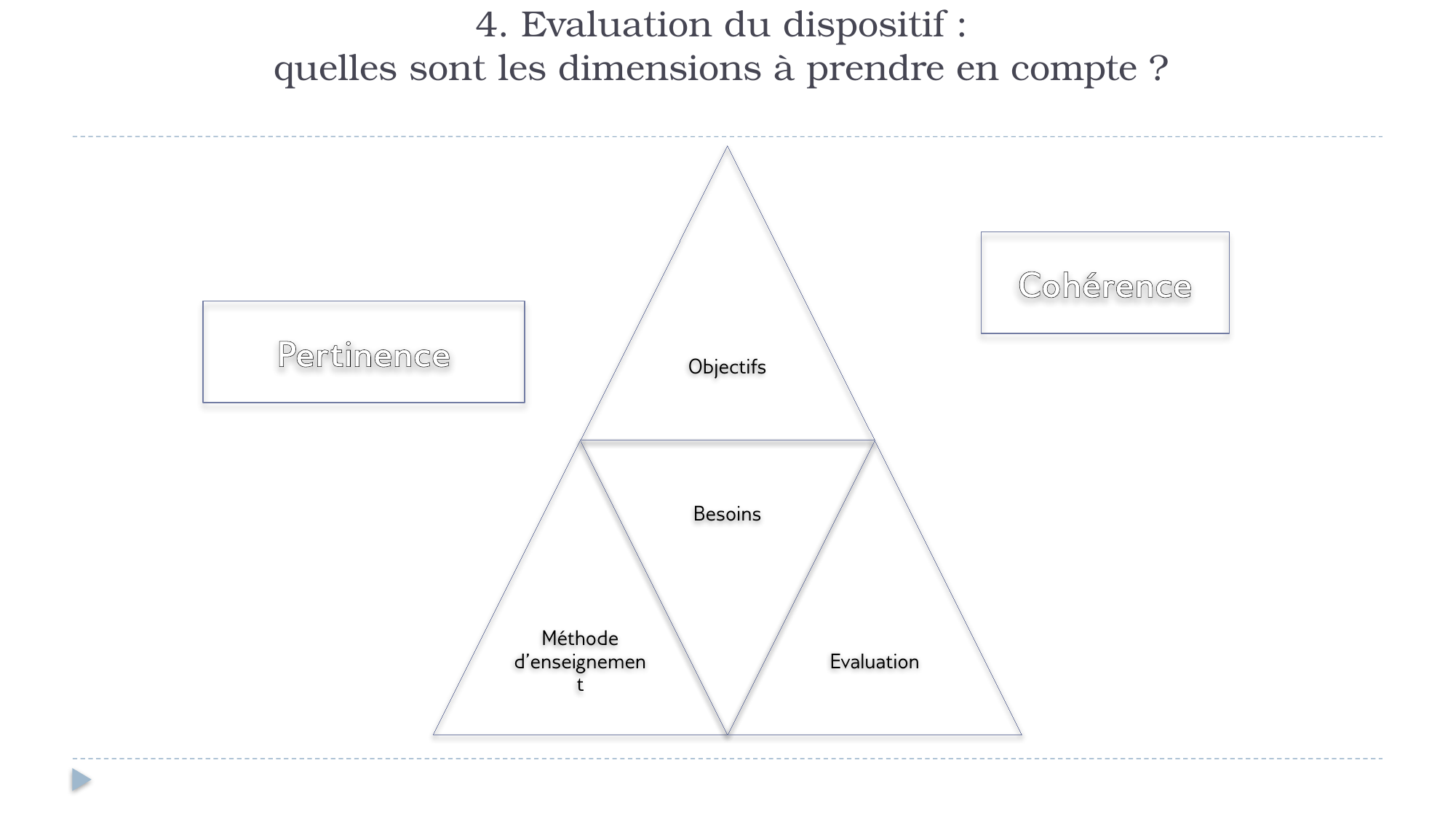

# 4. Evaluation du dispositif : quelles sont les dimensions à prendre en compte ?
Objectifs
Méthode d’enseignement
Besoins
Evaluation
Cohérence
Pertinence